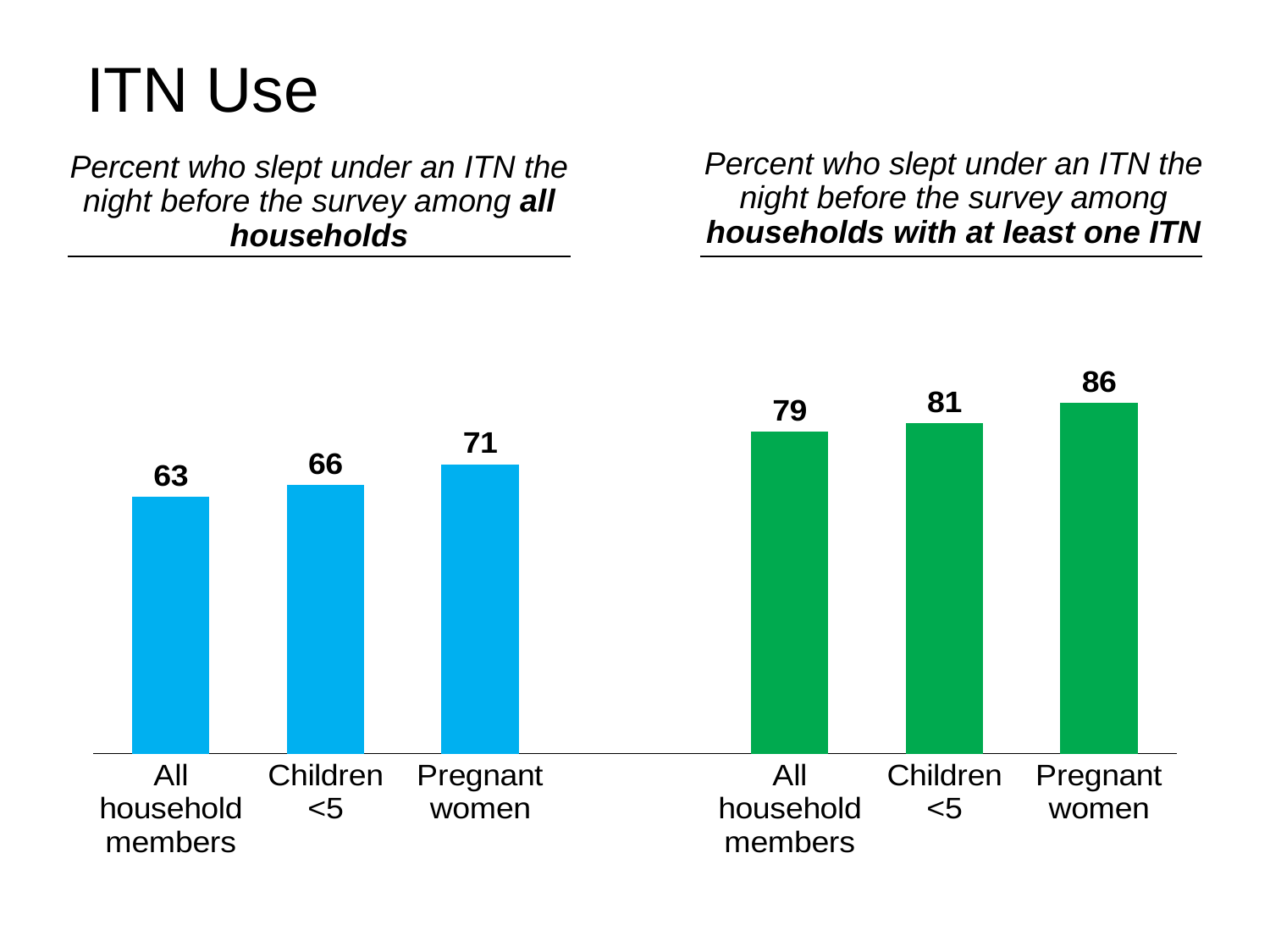

ITN Use
Percent who slept under an ITN the night before the survey among households with at least one ITN
Percent who slept under an ITN the night before the survey among all households

### Chart

| Category | All household members |
|---|---|
| All household members | 63.0 |
| Children <5 | 66.0 |
| Pregnant women | 71.0 |
|  | None |
| All household members | 79.0 |
| Children <5 | 81.0 |
| Pregnant women | 86.0 |